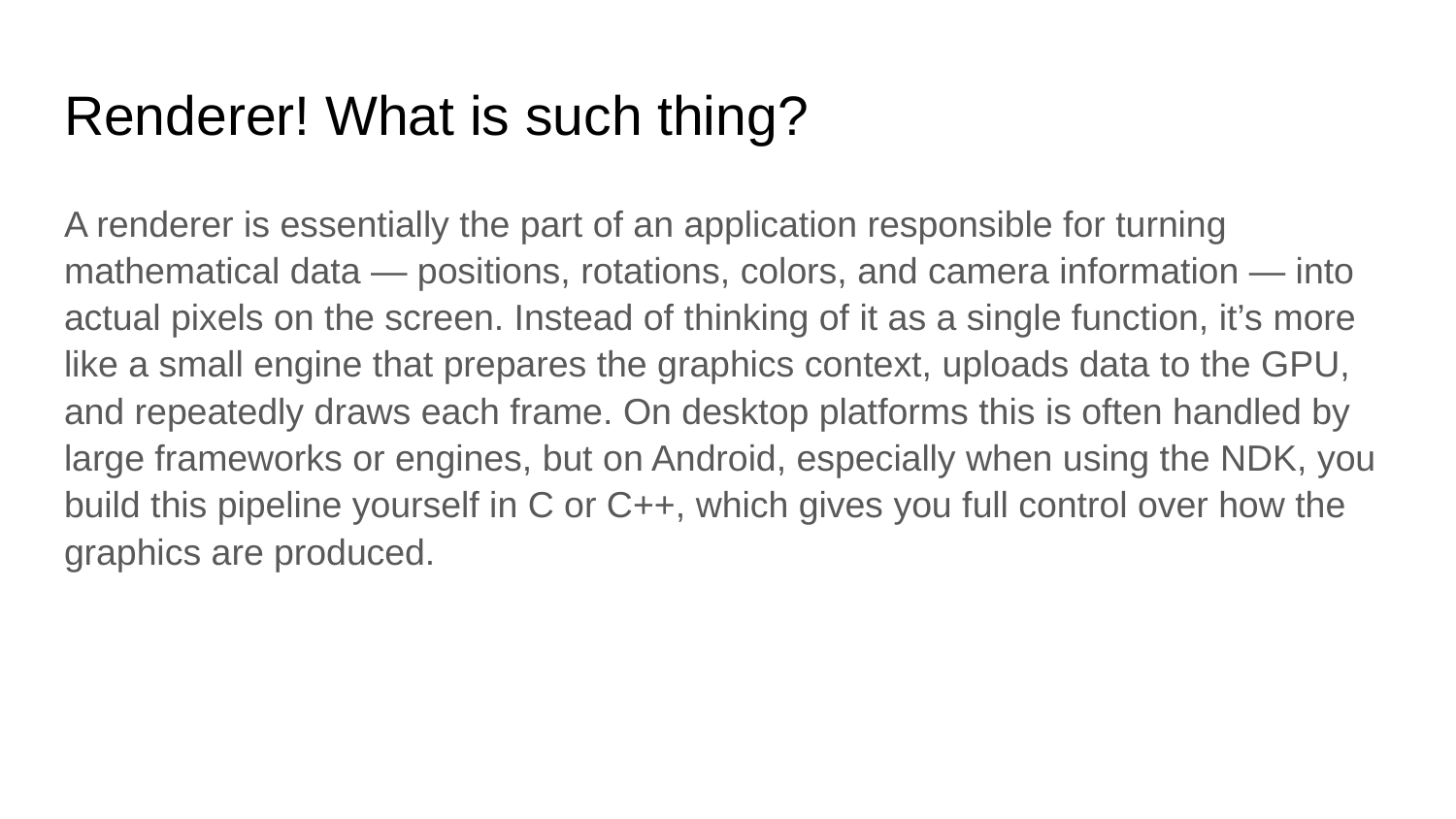

# Renderer! What is such thing?
A renderer is essentially the part of an application responsible for turning mathematical data — positions, rotations, colors, and camera information — into actual pixels on the screen. Instead of thinking of it as a single function, it’s more like a small engine that prepares the graphics context, uploads data to the GPU, and repeatedly draws each frame. On desktop platforms this is often handled by large frameworks or engines, but on Android, especially when using the NDK, you build this pipeline yourself in C or C++, which gives you full control over how the graphics are produced.